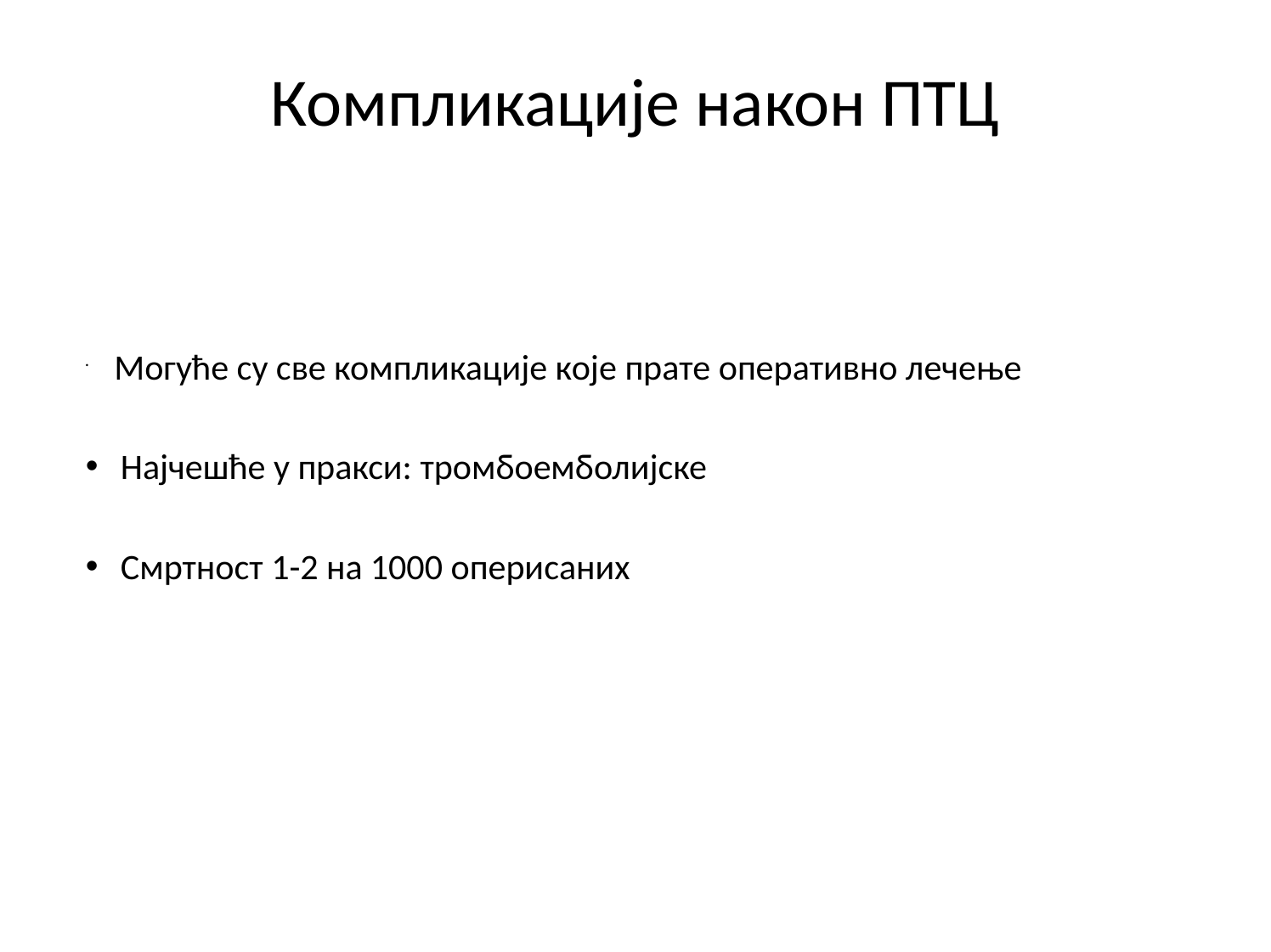

# Компликације након ПТЦ
 Могуће су све компликације које прате оперативно лечење

 Најчешће у пракси: тромбоемболијске

 Смртност 1-2 на 1000 оперисаних